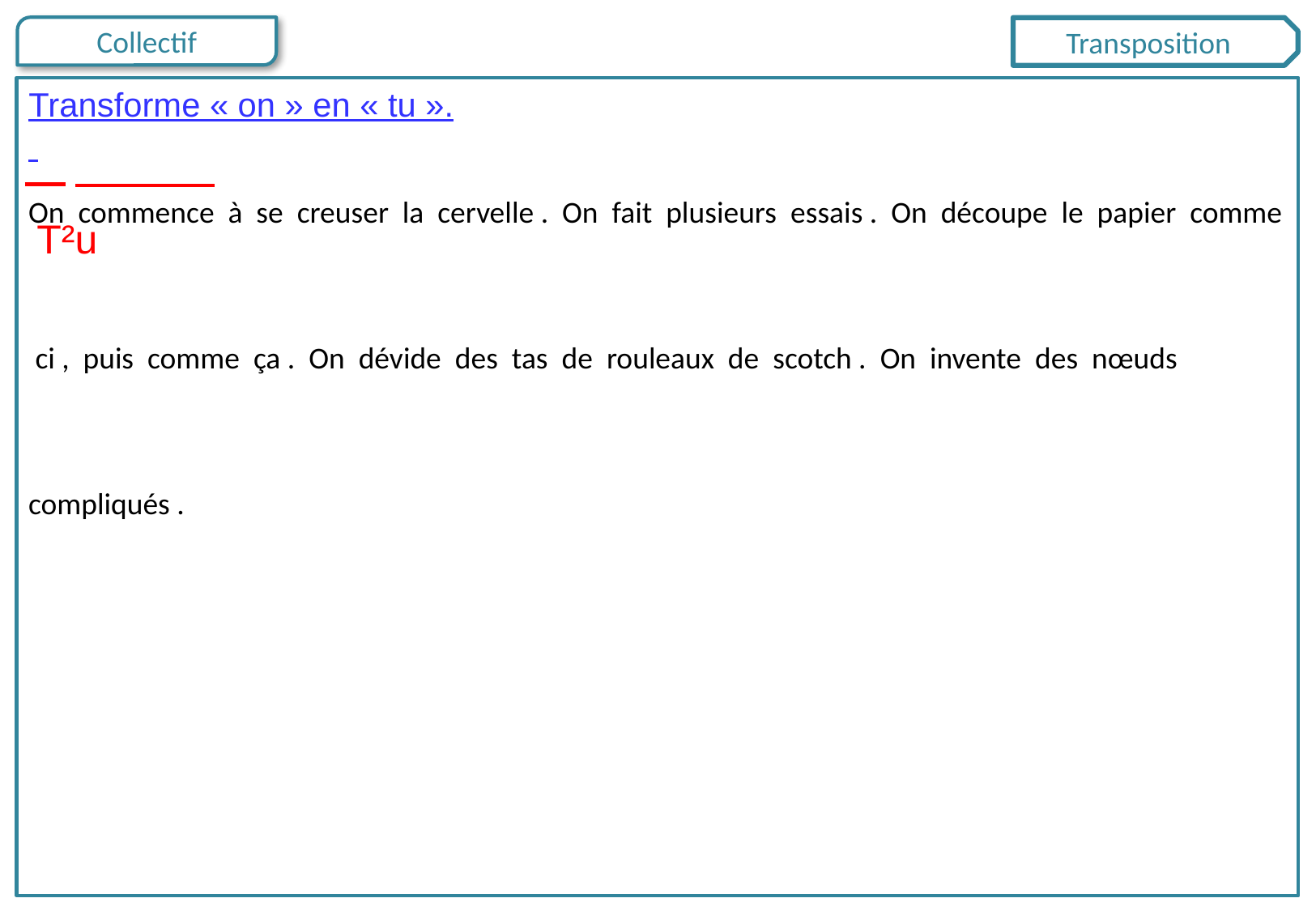

Transposition
Transforme « on » en « tu ».

On  commence  à  se  creuser  la  cervelle .  On  fait  plusieurs  essais .  On  découpe  le  papier  comme  ci ,  puis  comme  ça .  On  dévide  des  tas  de  rouleaux  de  scotch .  On  invente  des  nœuds  compliqués .
T²u